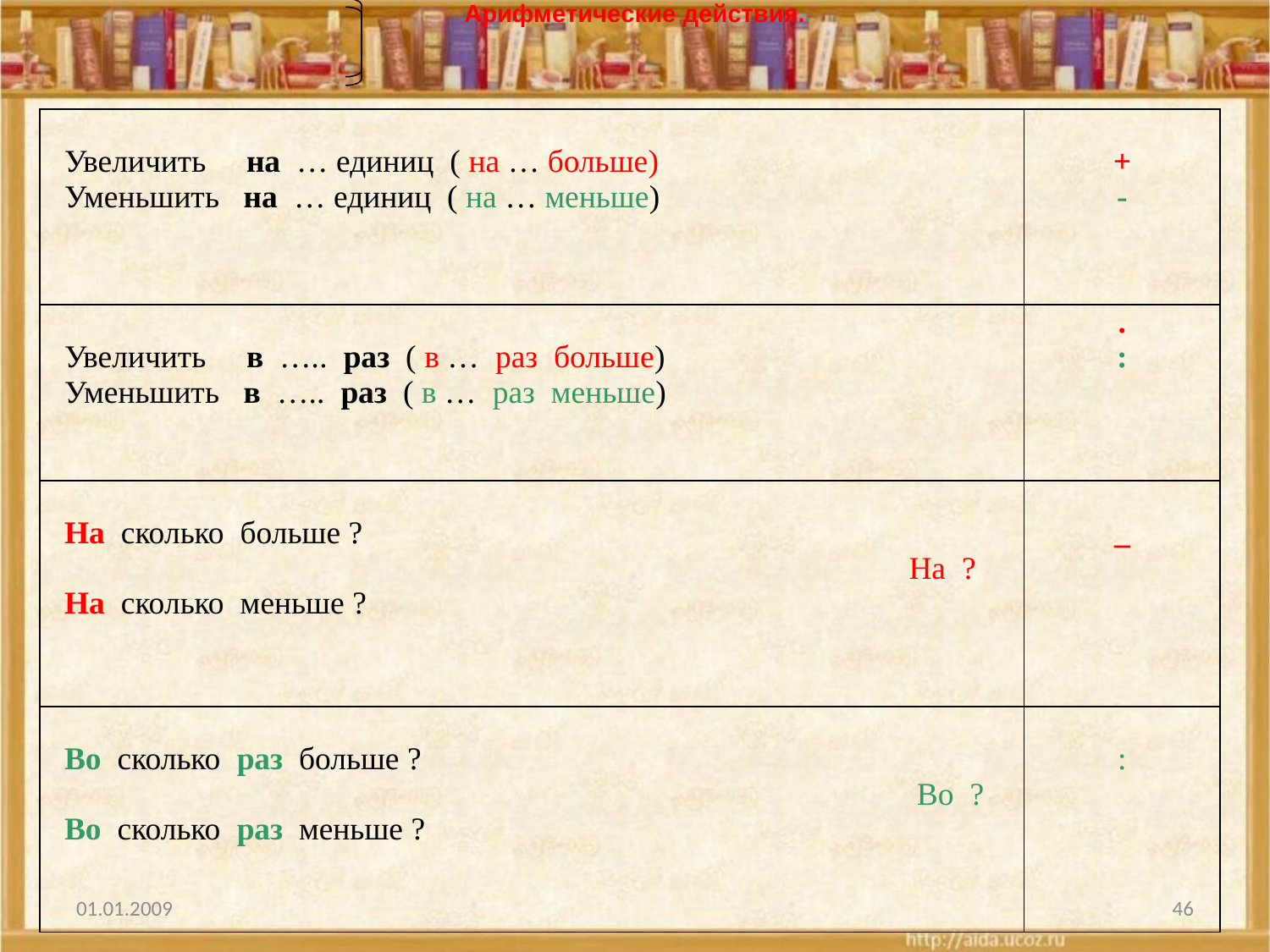

Арифметические действия.

| Увеличить на … единиц ( на … больше) Уменьшить на … единиц ( на … меньше) | + - |
| --- | --- |
| Увеличить в ….. раз ( в … раз больше) Уменьшить в ….. раз ( в … раз меньше) | . : |
| На сколько больше ? На ? На сколько меньше ? | \_ |
| Во сколько раз больше ? Во ? Во сколько раз меньше ? | : |
01.01.2009
46